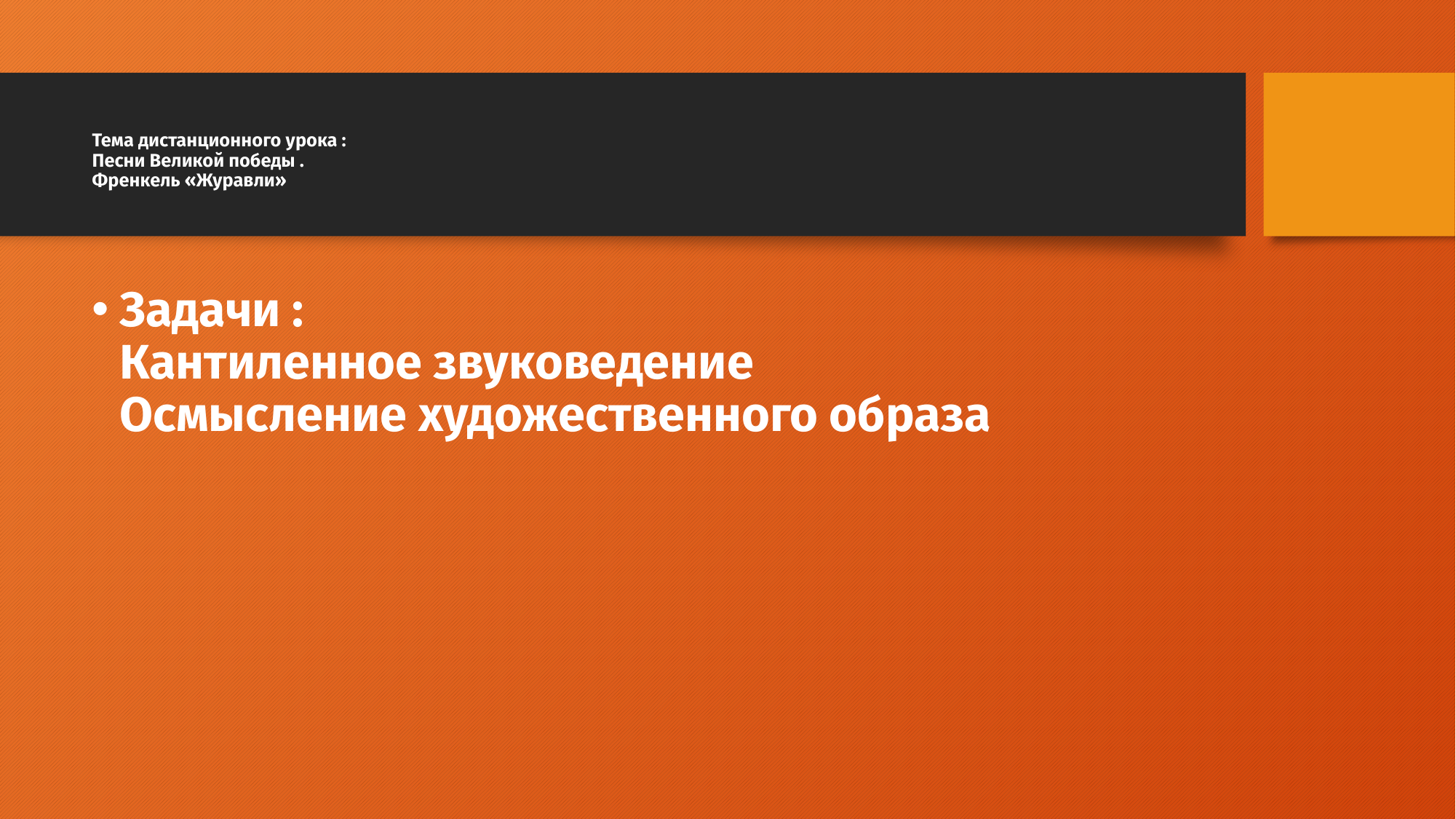

# Тема дистанционного урока : Песни Великой победы . Френкель «Журавли»
Задачи :
Кантиленное звуковедение
Осмысление художественного образа